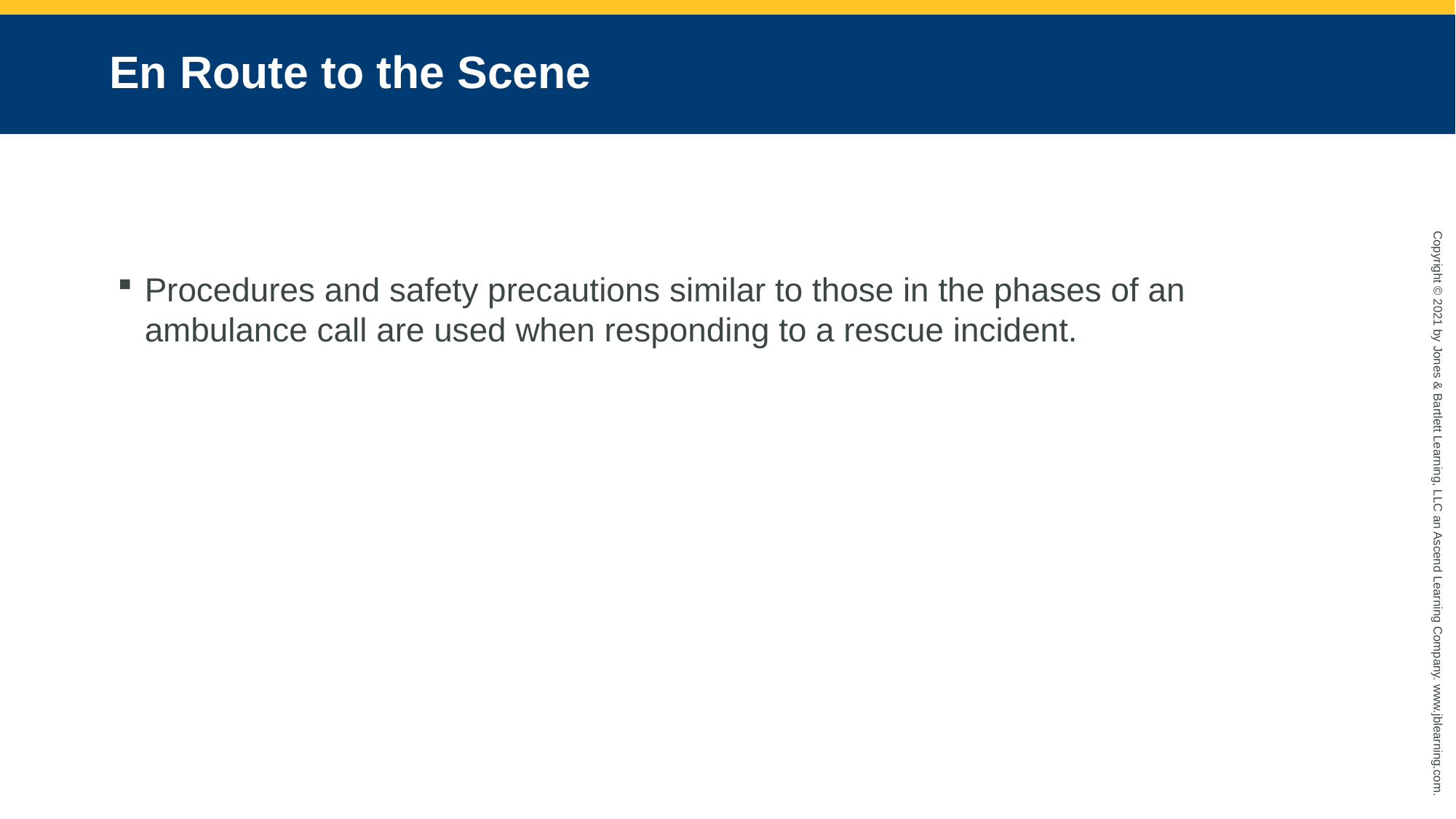

# En Route to the Scene
Procedures and safety precautions similar to those in the phases of an ambulance call are used when responding to a rescue incident.